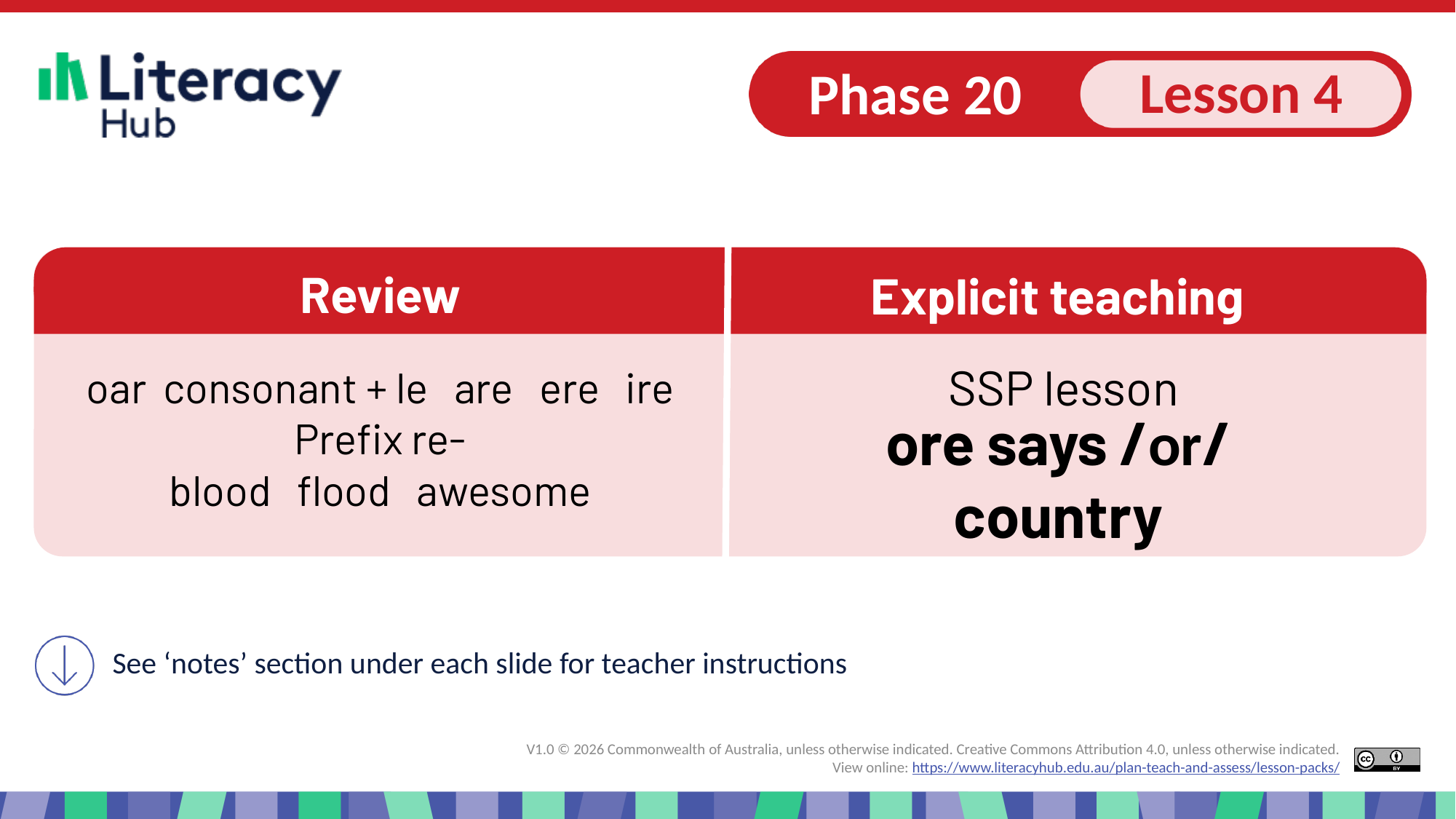

Slide 1 Explicit teaching Phase 20 lesson 4 ore
oar  consonant + le   are   ere   ire
Prefix re-
blood   flood   awesome

ore says /or/
country